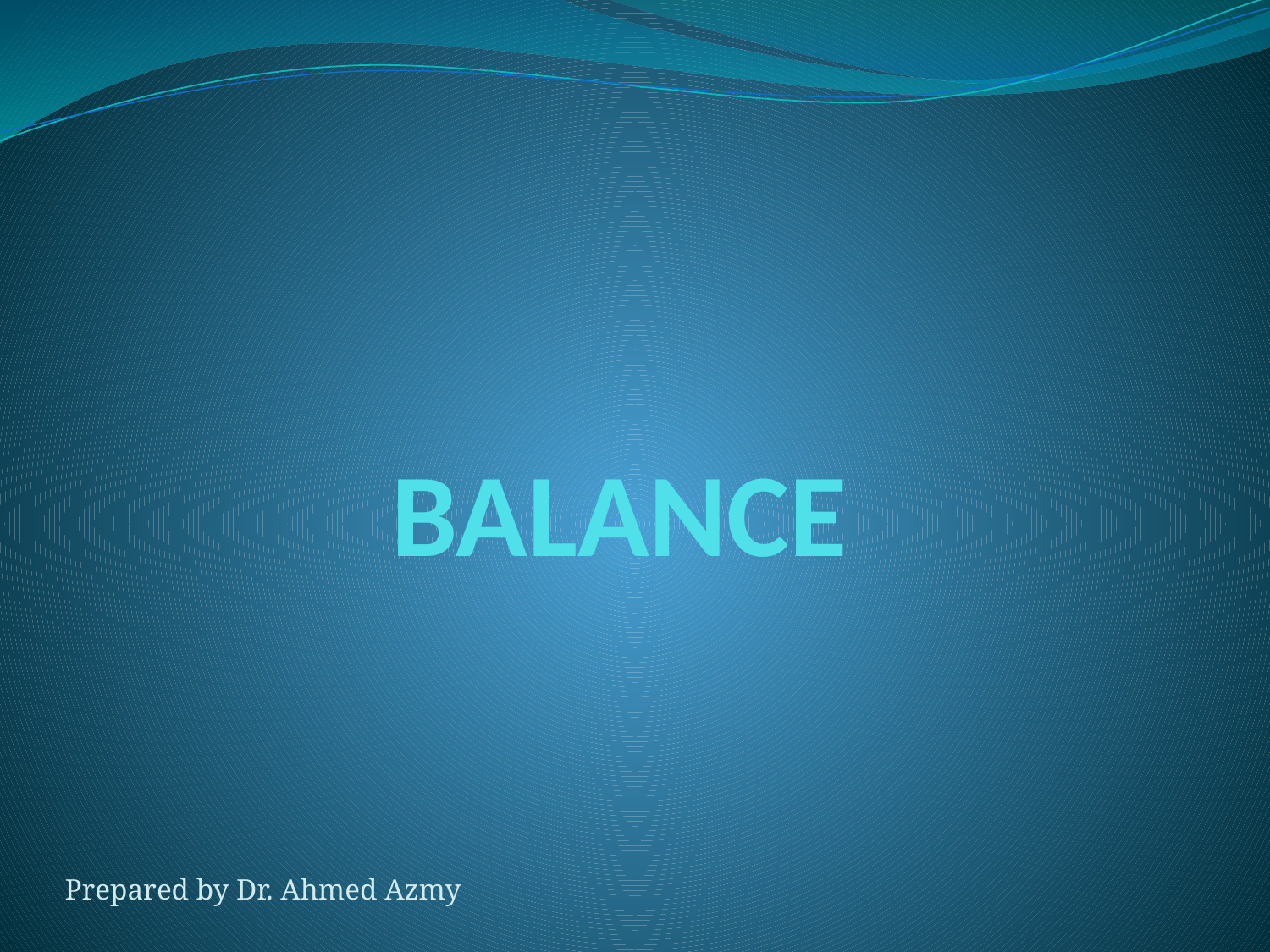

# BALANCE
Prepared by Dr. Ahmed Azmy